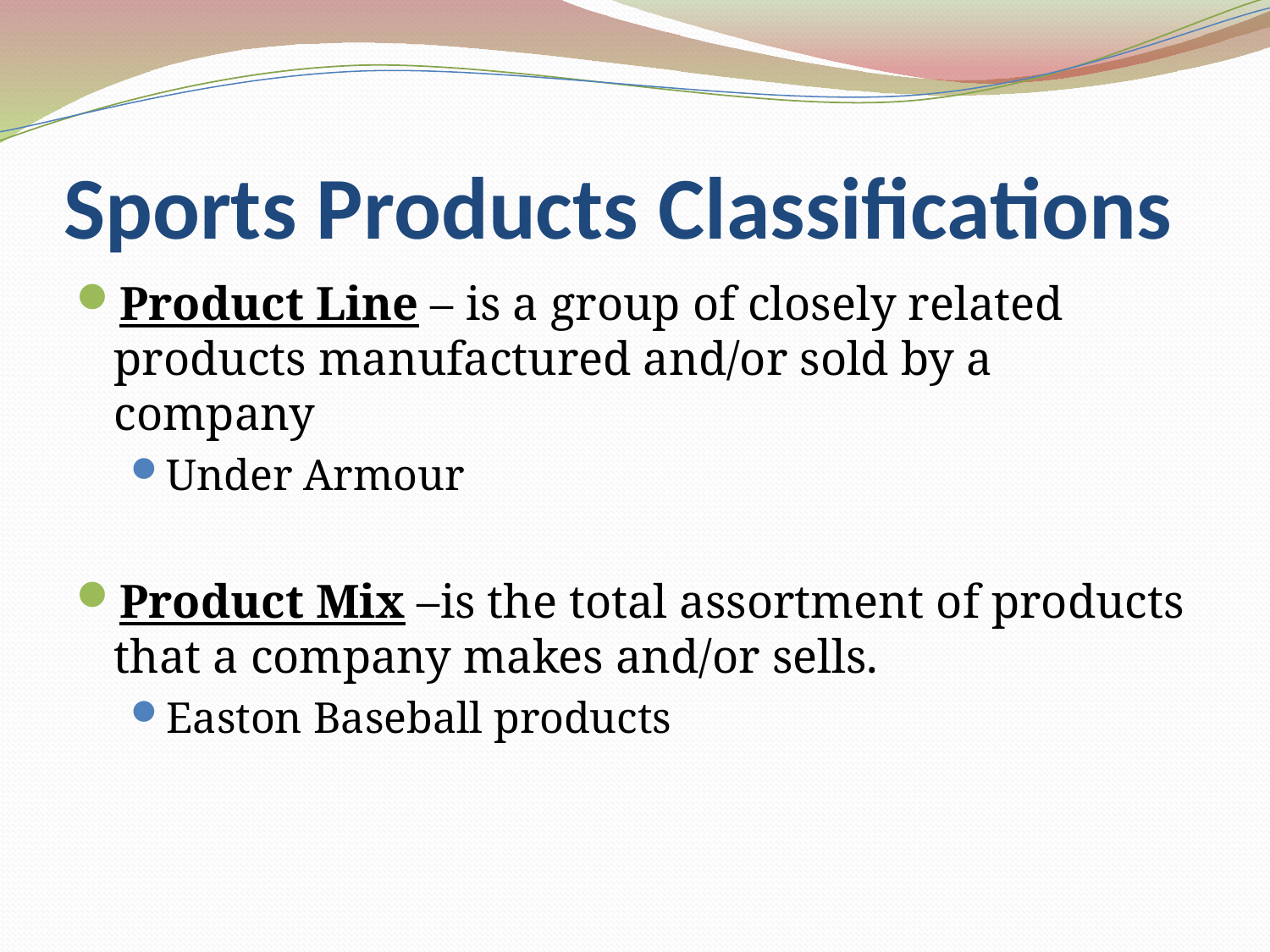

# Sports Products Classifications
Product Line – is a group of closely related products manufactured and/or sold by a company
Under Armour

Product Mix –is the total assortment of products that a company makes and/or sells.
Easton Baseball products